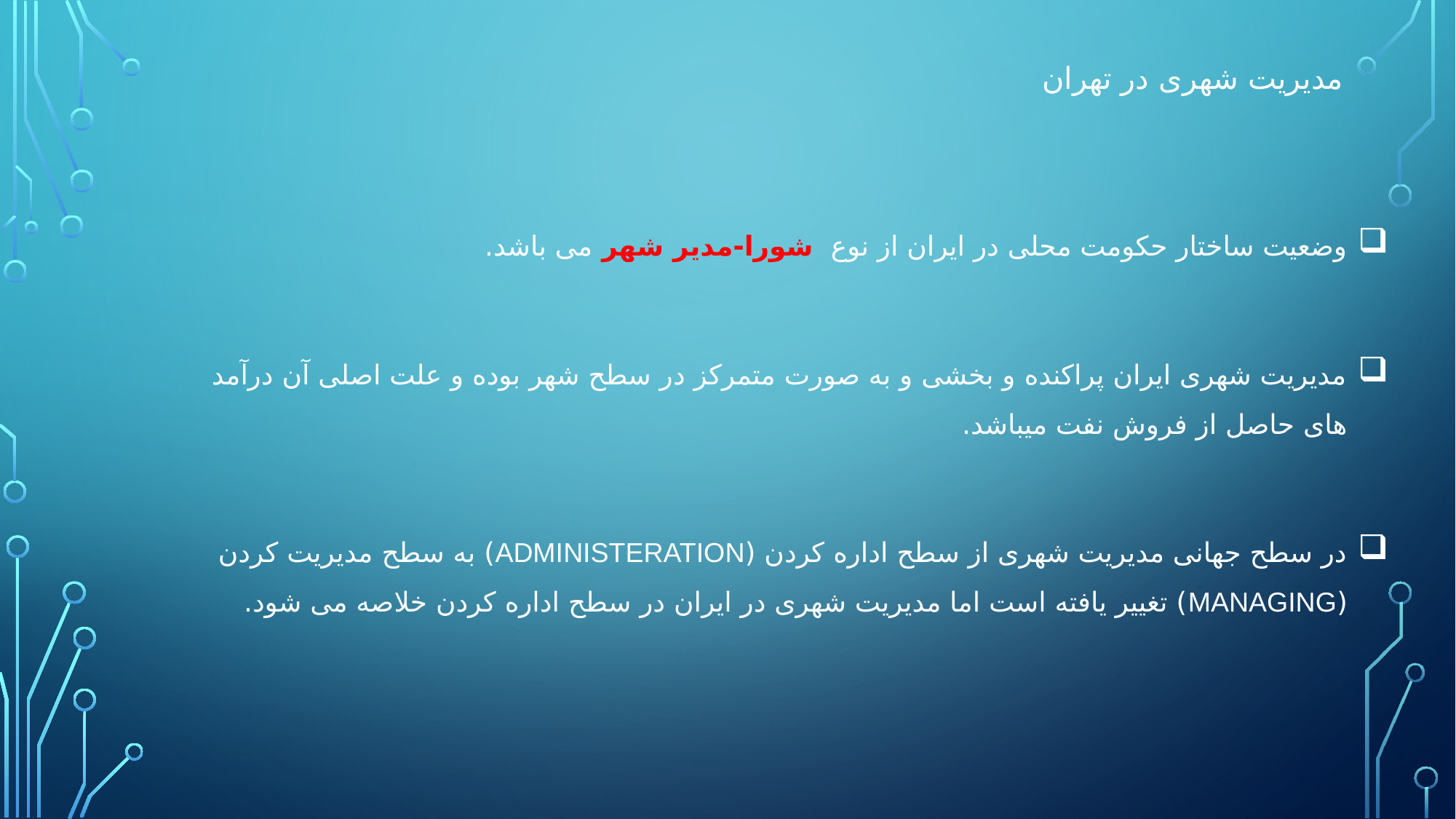

# مدیریت شهری در تهران
وضعیت ساختار حکومت محلی در ایران از نوع  شورا-مدیر شهر می باشد.

مدیریت شهری ایران پراکنده و بخشی و به صورت متمرکز در سطح شهر بوده و علت اصلی آن درآمد های حاصل از فروش نفت میباشد.

در سطح جهانی مدیریت شهری از سطح اداره کردن (Administeration) به سطح مدیریت کردن (Managing) تغییر یافته است اما مدیریت شهری در ایران در سطح اداره کردن خلاصه می شود.